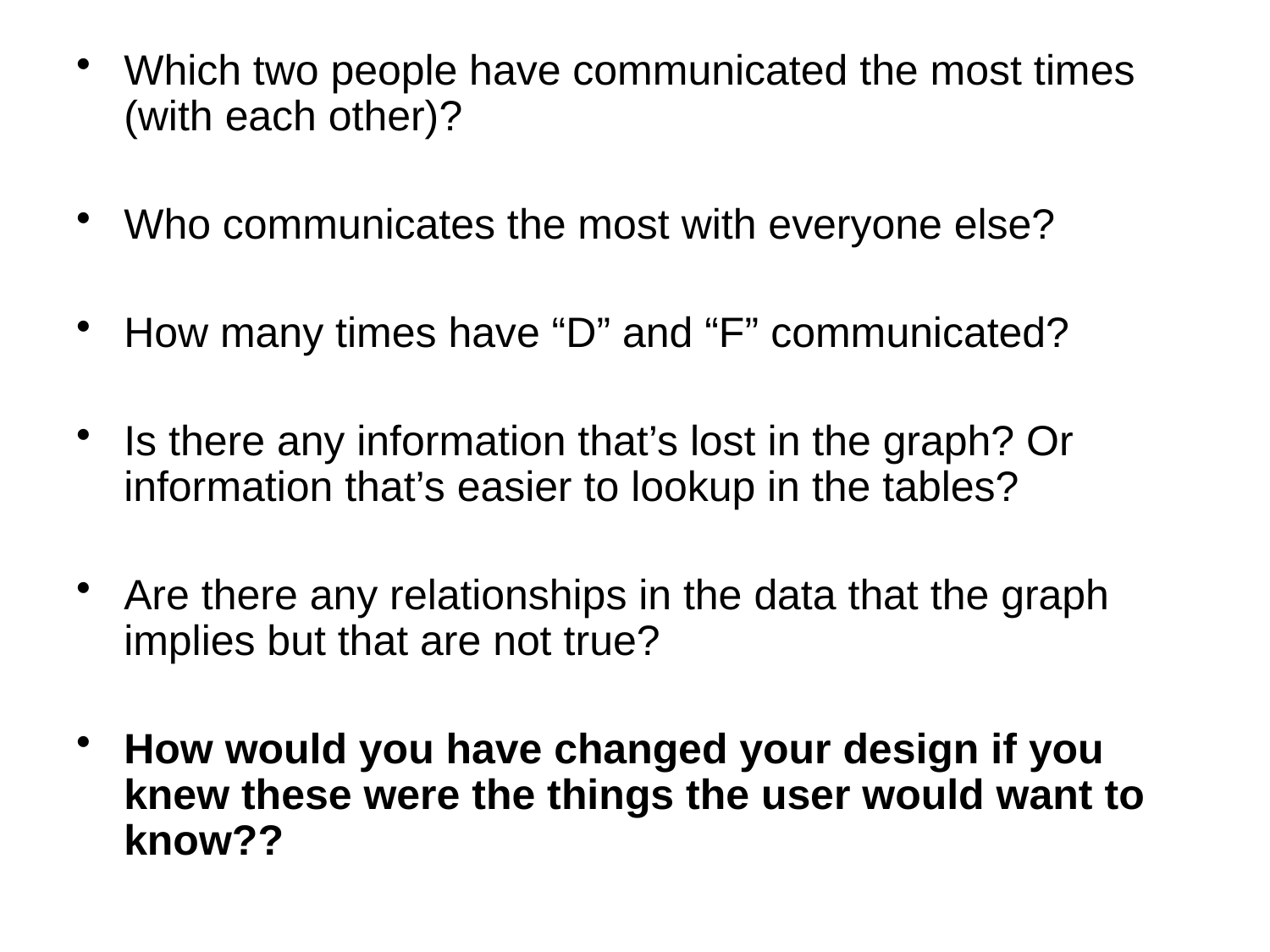

Which two people have communicated the most times (with each other)?

Who communicates the most with everyone else?

How many times have “D” and “F” communicated?

Is there any information that’s lost in the graph? Or information that’s easier to lookup in the tables?

Are there any relationships in the data that the graph implies but that are not true?

How would you have changed your design if you knew these were the things the user would want to know??